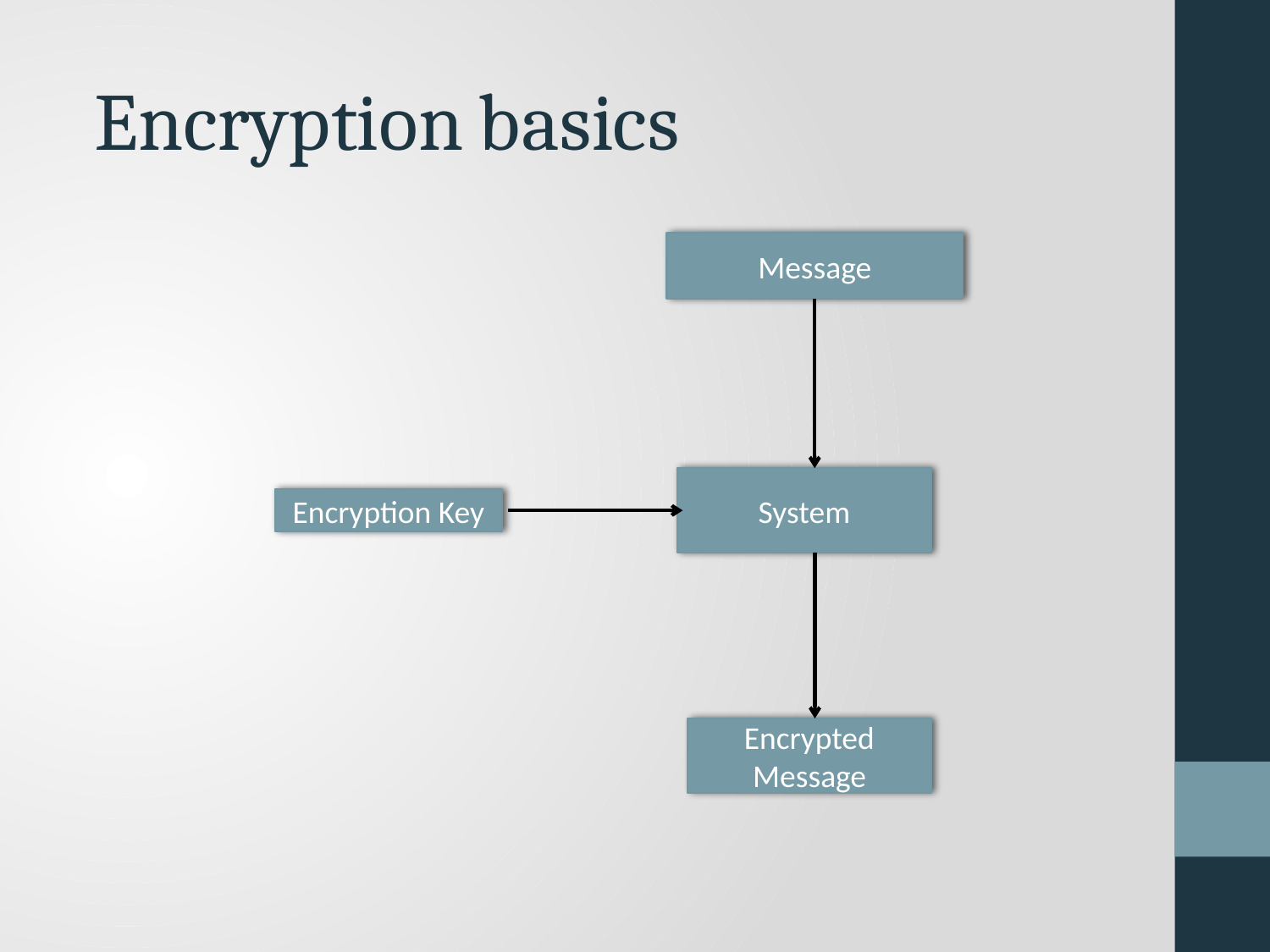

# Encryption basics

Message
System
Encryption Key
Encrypted Message